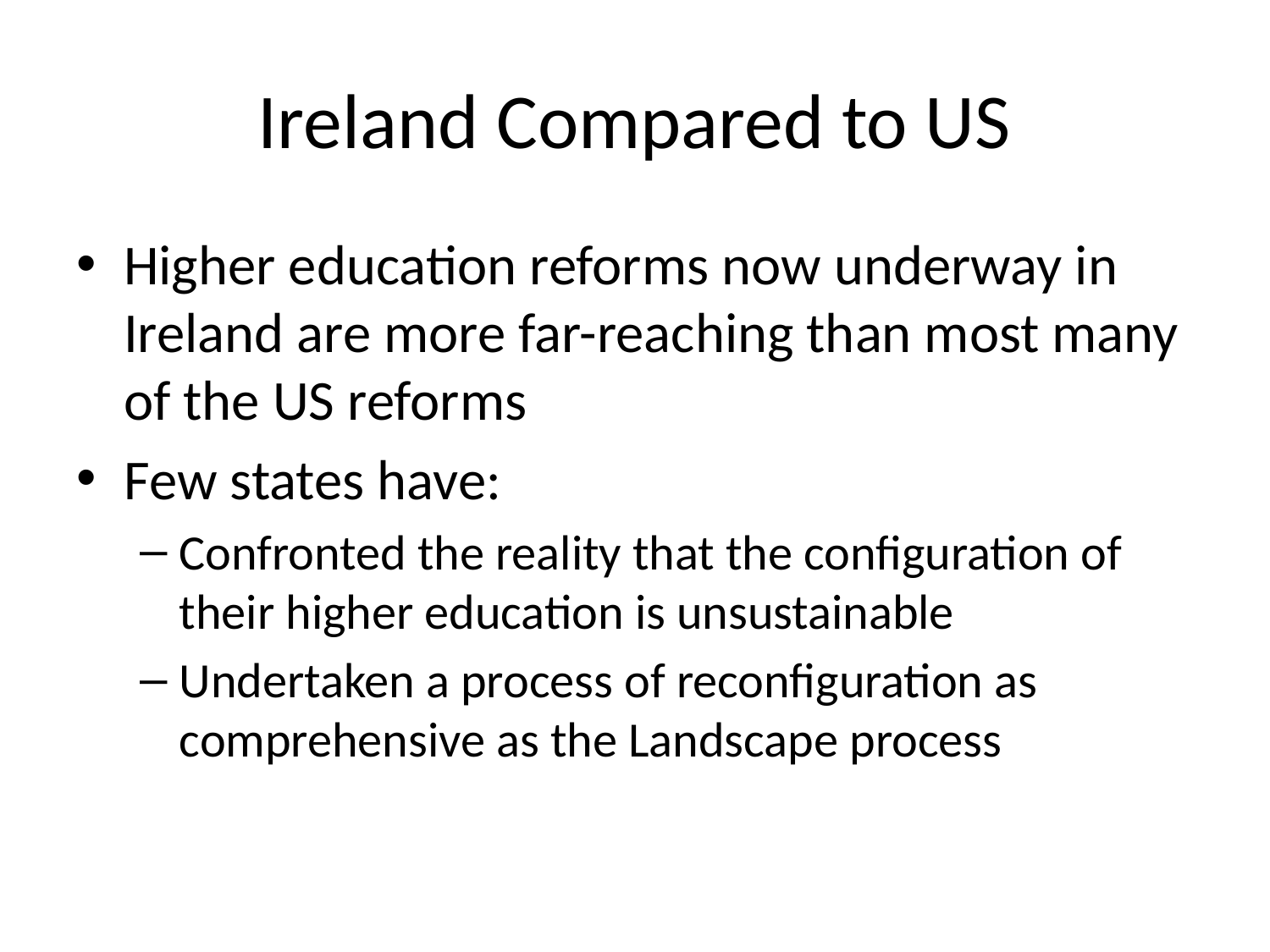

# Ireland Compared to US
Higher education reforms now underway in Ireland are more far-reaching than most many of the US reforms
Few states have:
Confronted the reality that the configuration of their higher education is unsustainable
Undertaken a process of reconfiguration as comprehensive as the Landscape process